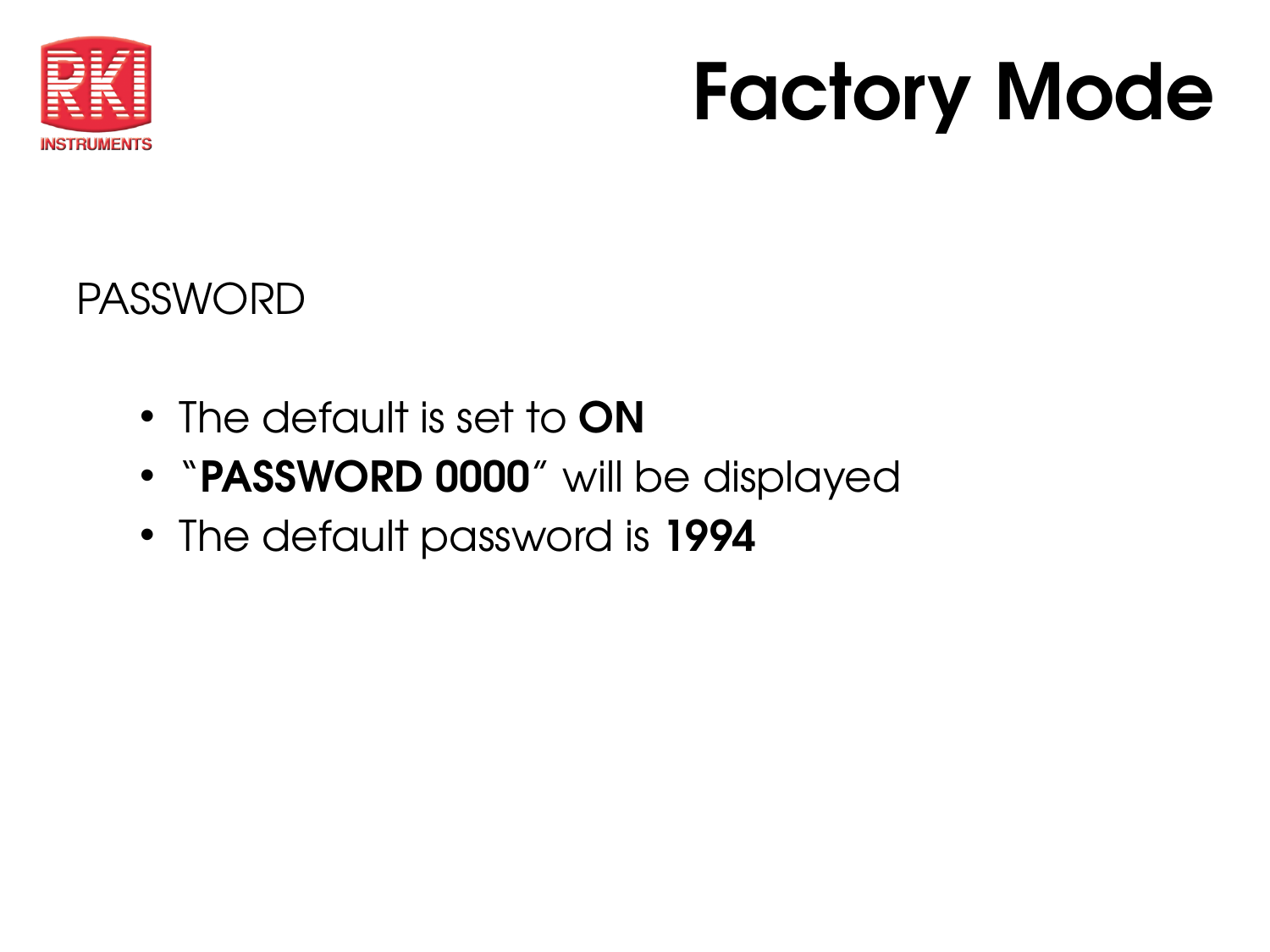

# Factory Mode
PASSWORD

The default is set to ON
“PASSWORD 0000” will be displayed
The default password is 1994